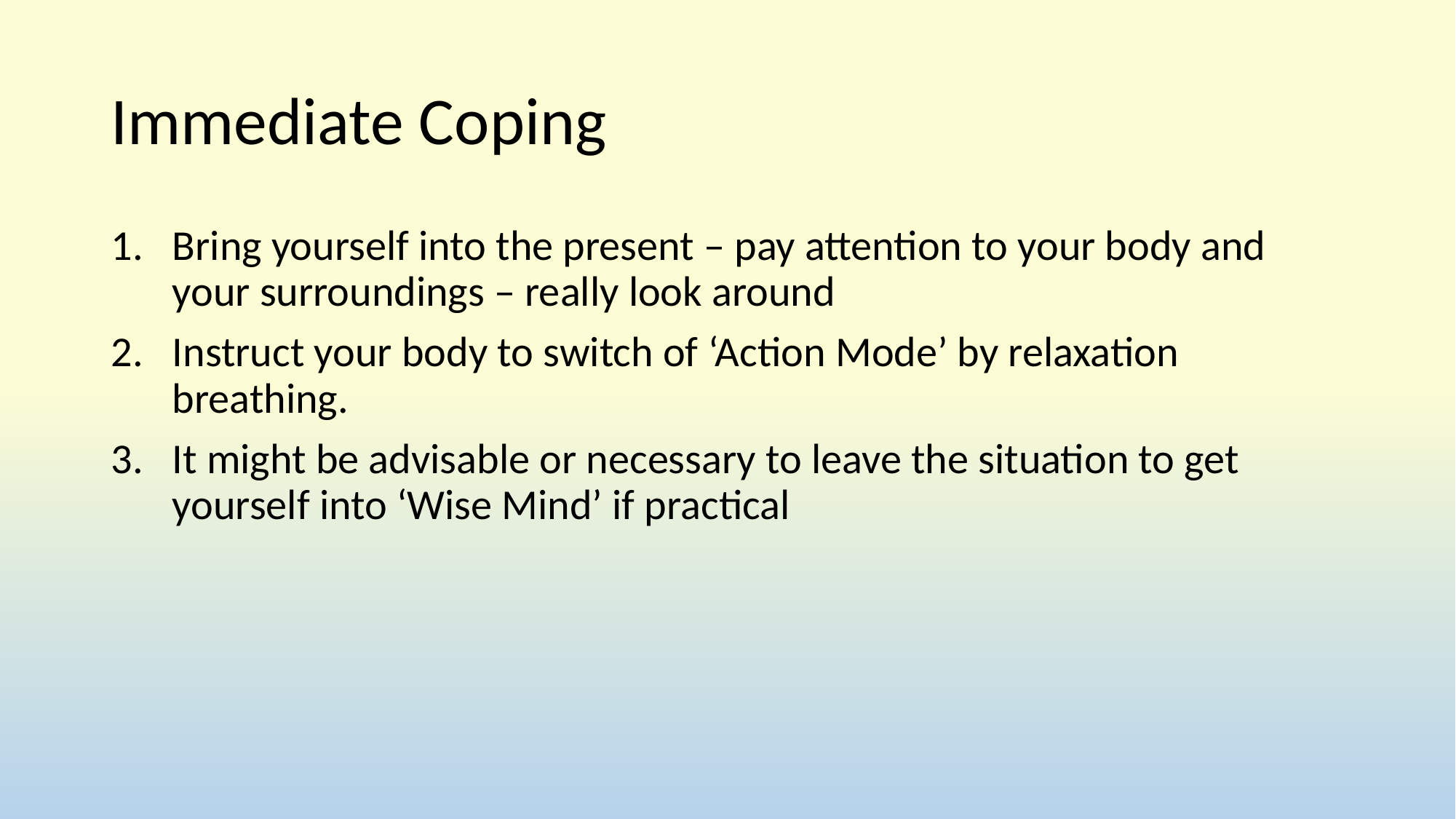

# Immediate Coping
Bring yourself into the present – pay attention to your body and your surroundings – really look around
Instruct your body to switch of ‘Action Mode’ by relaxation breathing.
It might be advisable or necessary to leave the situation to get yourself into ‘Wise Mind’ if practical